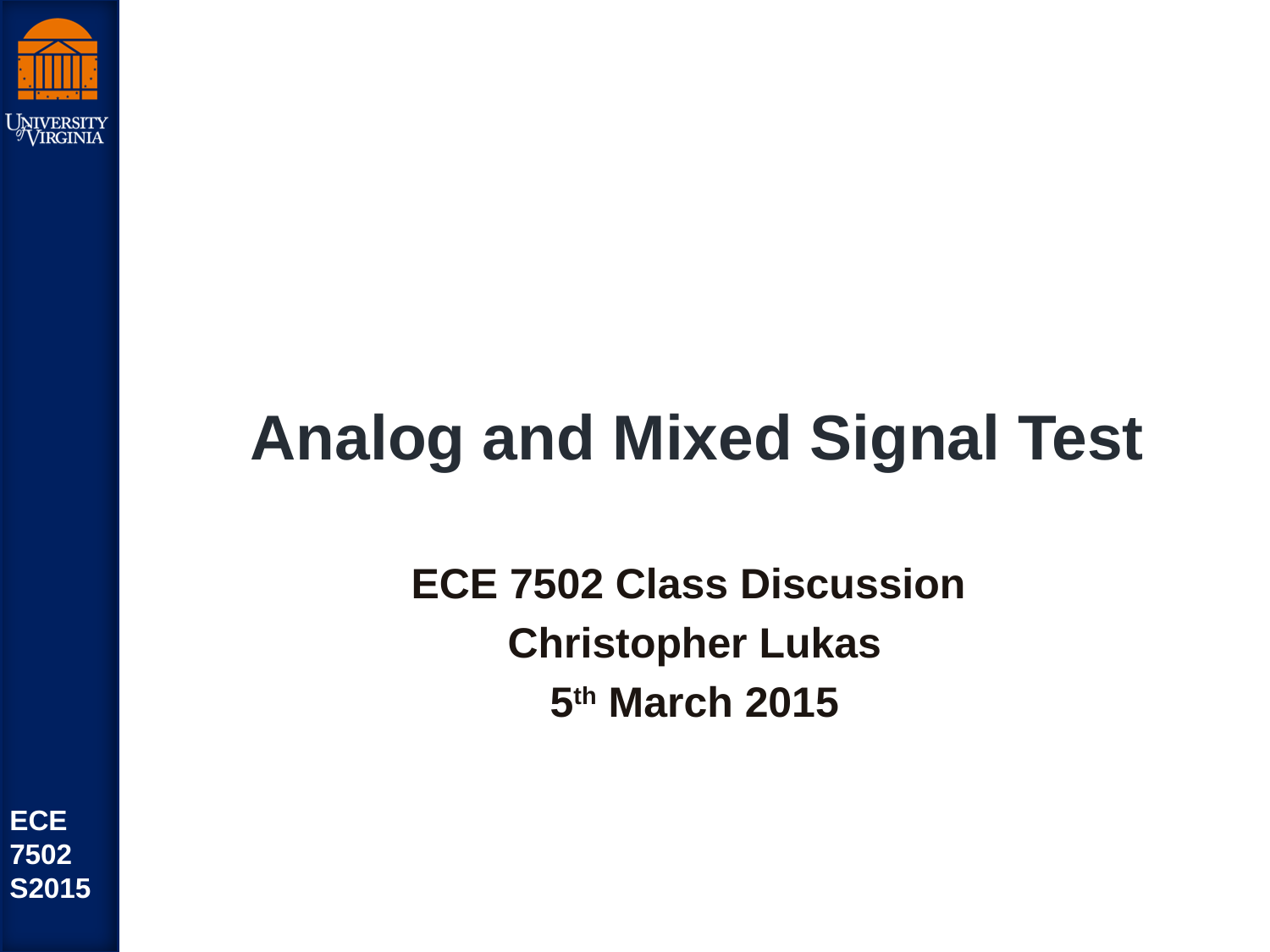

# Analog and Mixed Signal Test
ECE 7502 Class Discussion
Christopher Lukas
5th March 2015